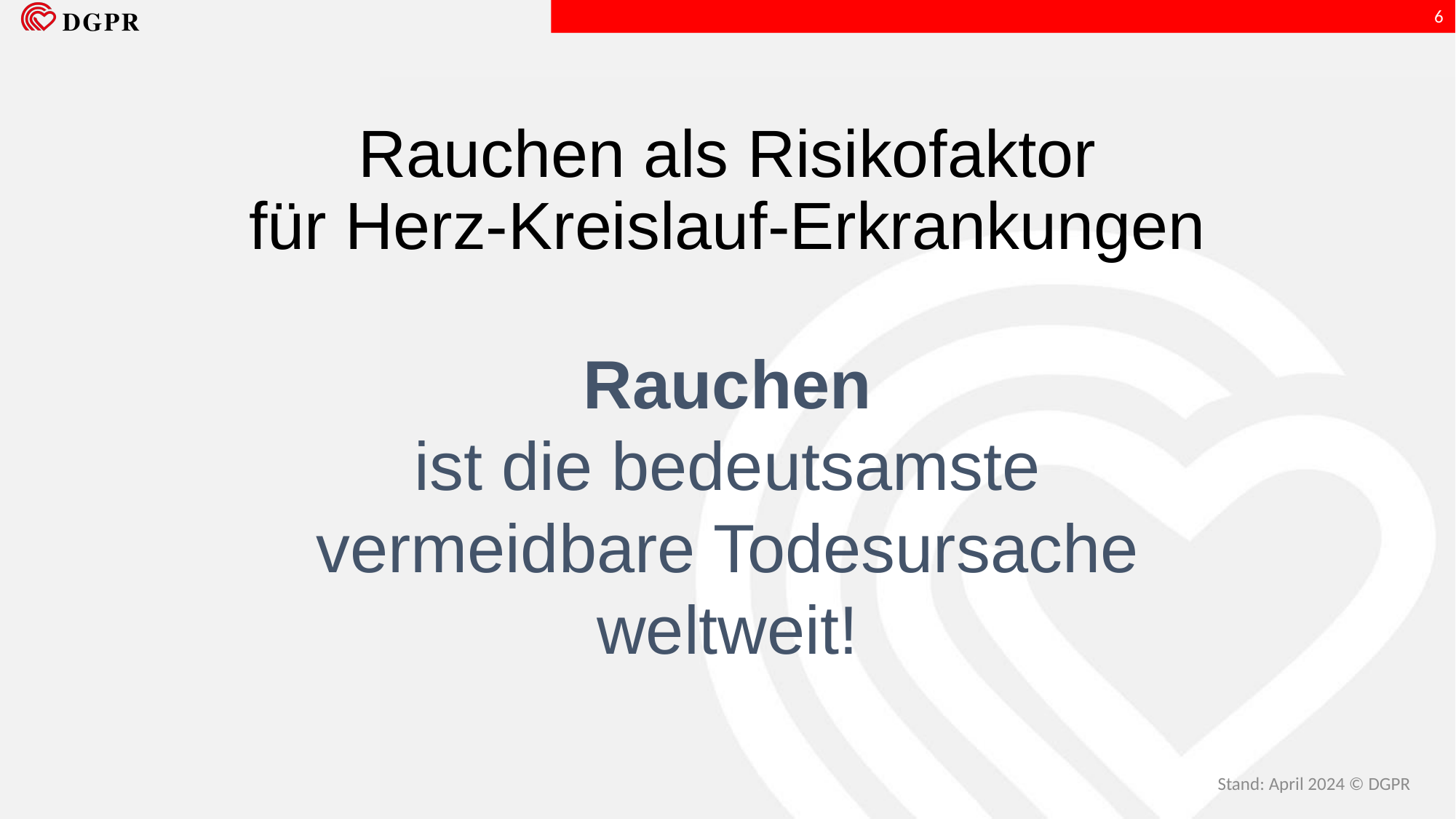

6
Rauchen als Risikofaktor
für Herz-Kreislauf-Erkrankungen
Rauchen
ist die bedeutsamste
vermeidbare Todesursache
weltweit!
Stand: April 2024 © DGPR